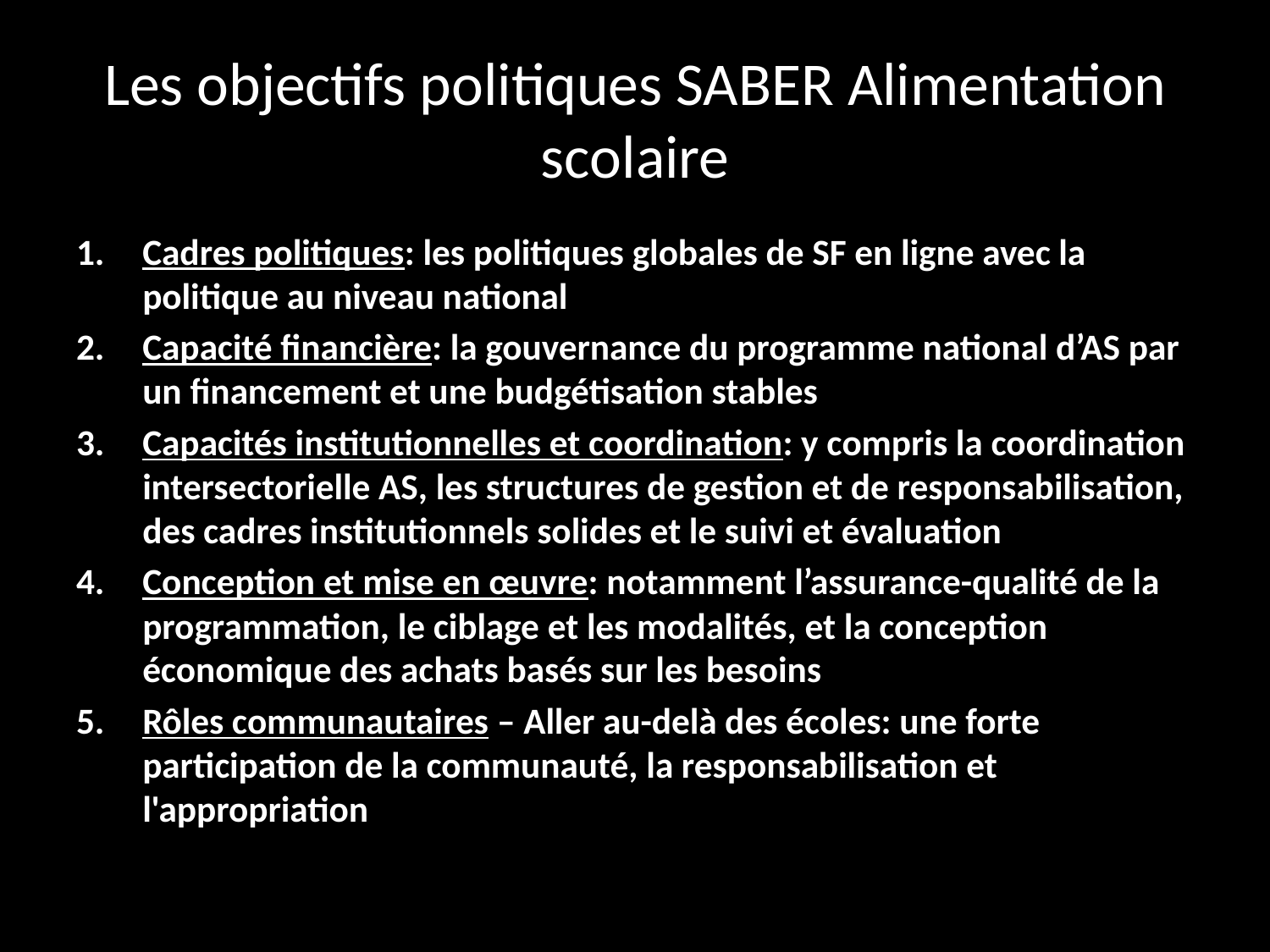

# Les objectifs politiques SABER Alimentation scolaire
Cadres politiques: les politiques globales de SF en ligne avec la politique au niveau national
Capacité financière: la gouvernance du programme national d’AS par un financement et une budgétisation stables
Capacités institutionnelles et coordination: y compris la coordination intersectorielle AS, les structures de gestion et de responsabilisation, des cadres institutionnels solides et le suivi et évaluation
Conception et mise en œuvre: notamment l’assurance-qualité de la programmation, le ciblage et les modalités, et la conception économique des achats basés sur les besoins
Rôles communautaires – Aller au-delà des écoles: une forte participation de la communauté, la responsabilisation et l'appropriation